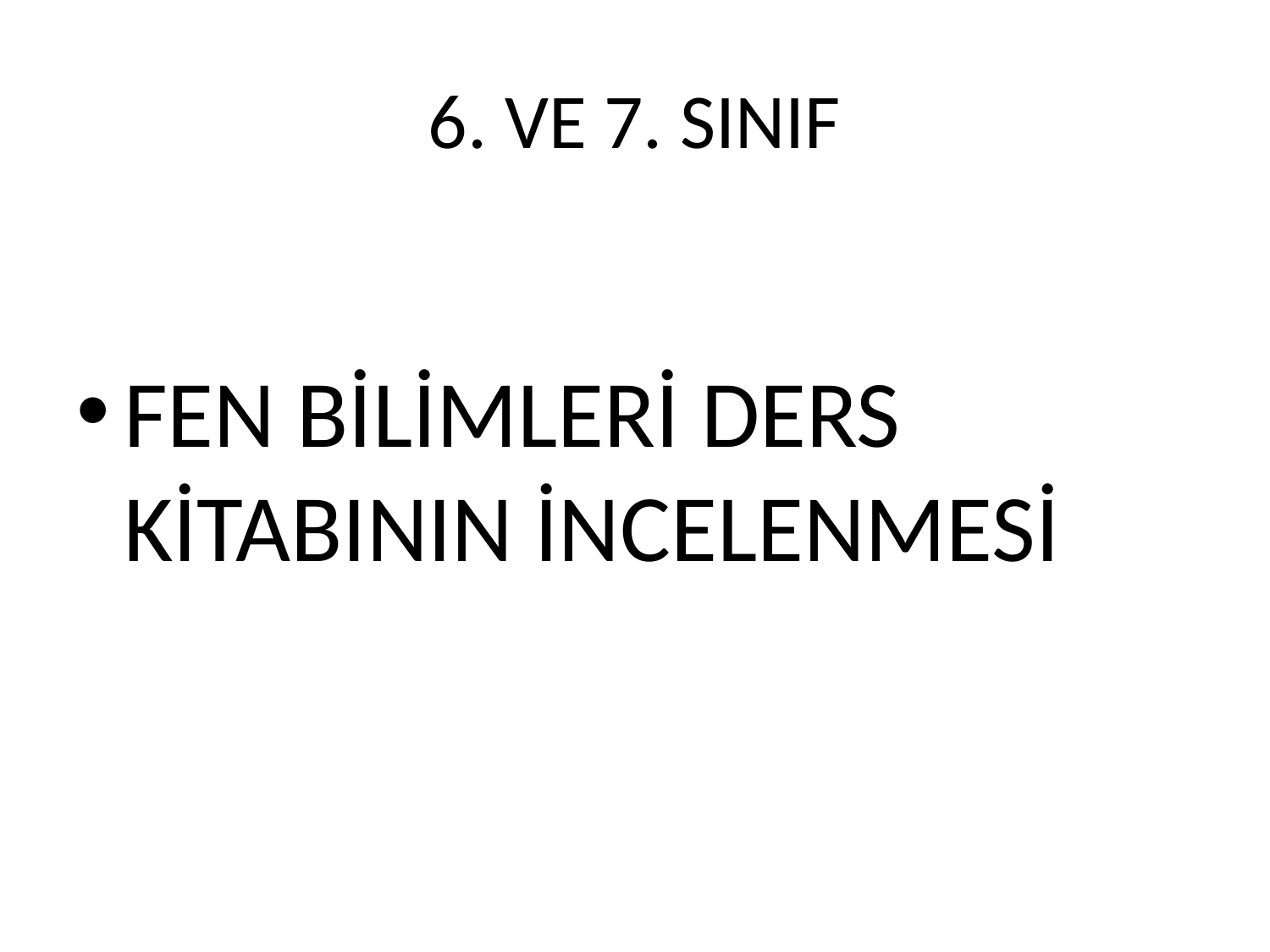

# 6. VE 7. SINIF
FEN BİLİMLERİ DERS KİTABININ İNCELENMESİ